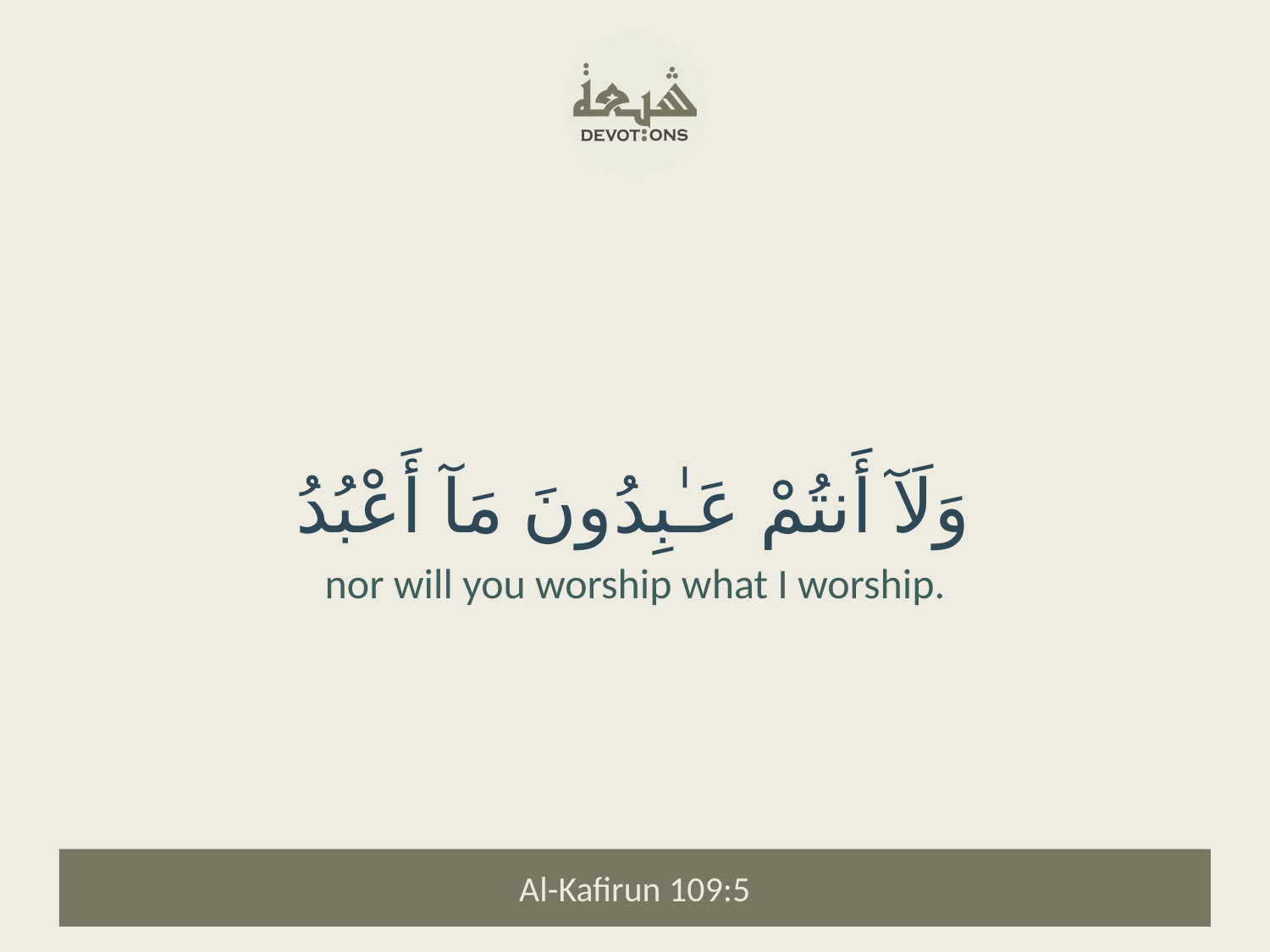

وَلَآ أَنتُمْ عَـٰبِدُونَ مَآ أَعْبُدُ
nor will you worship what I worship.
Al-Kafirun 109:5